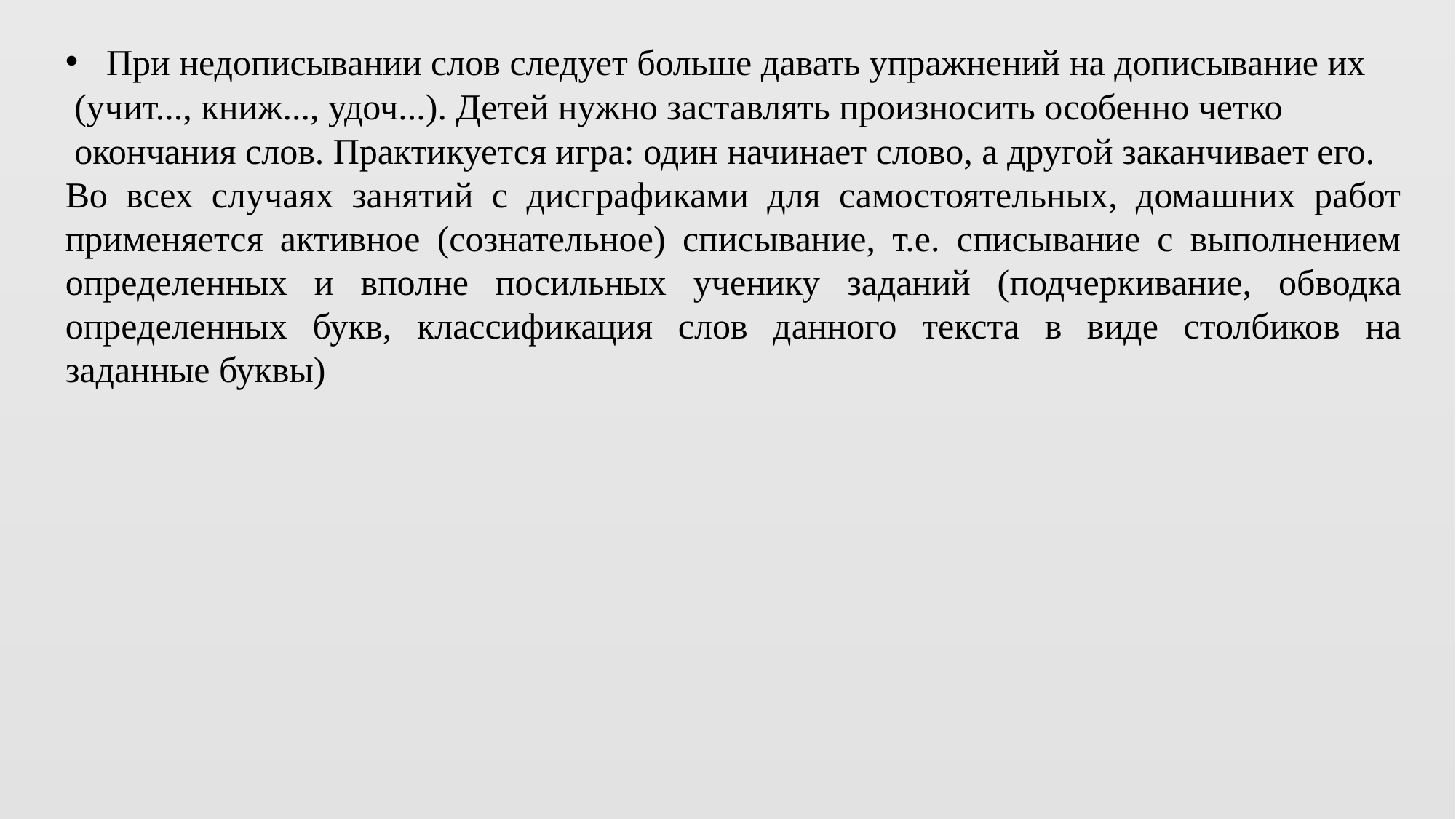

При недописывании слов следует больше давать упражнений на дописывание их

 (учит..., книж..., удоч...). Детей нужно заставлять произносить особенно четко

 окончания слов. Практикуется игра: один начинает слово, а другой заканчивает его.
Во всех случаях занятий с дисграфиками для самостоятельных, домашних работ применяется активное (сознательное) списывание, т.е. списывание с выполнением определенных и вполне посильных ученику заданий (подчеркивание, обводка определенных букв, классификация слов данного текста в виде столбиков на заданные буквы)